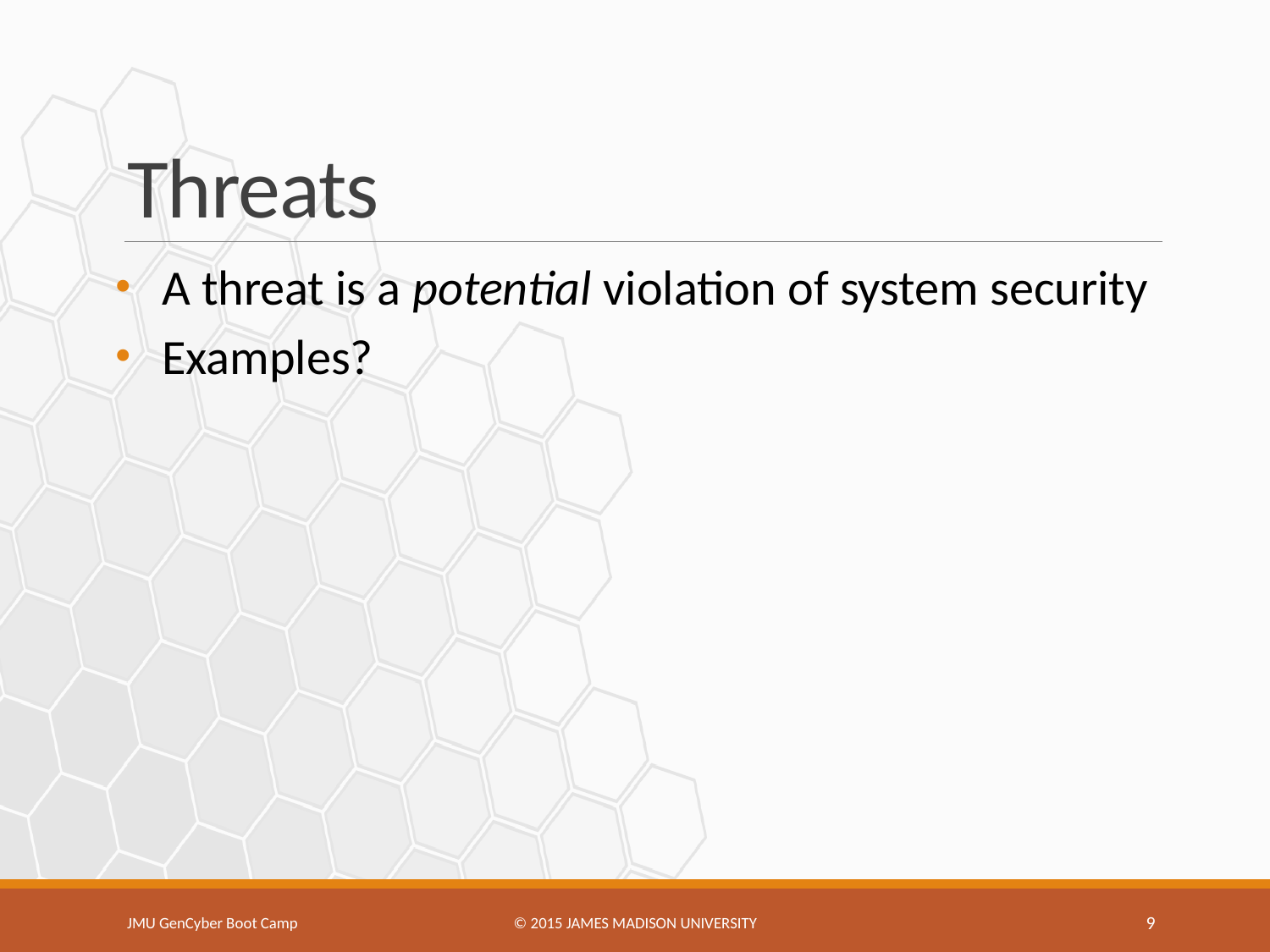

# Threats
A threat is a potential violation of system security
Examples?
JMU GenCyber Boot Camp
© 2015 James Madison university
9